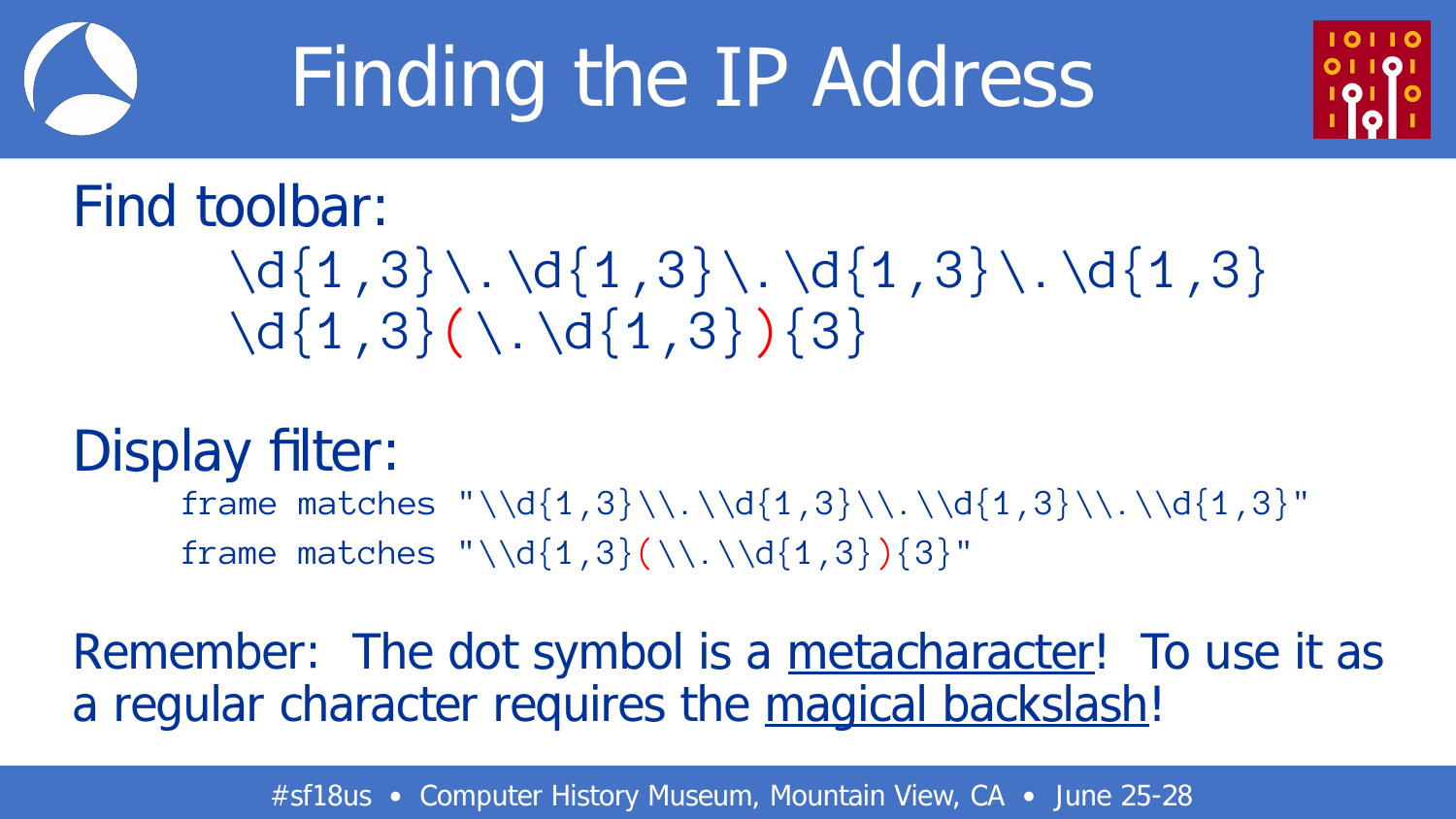

# Finding the IP Address
Find toolbar:
     \d{1,3}\.\d{1,3}\.\d{1,3}\.\d{1,3}
     \d{1,3}(\.\d{1,3}){3}

Display filter:
      frame matches "\\d{1,3}\\.\\d{1,3}\\.\\d{1,3}\\.\\d{1,3}"
    frame matches "\\d{1,3}(\\.\\d{1,3}){3}"

Remember:  The dot symbol is a metacharacter!  To use it as a regular character requires the magical backslash!